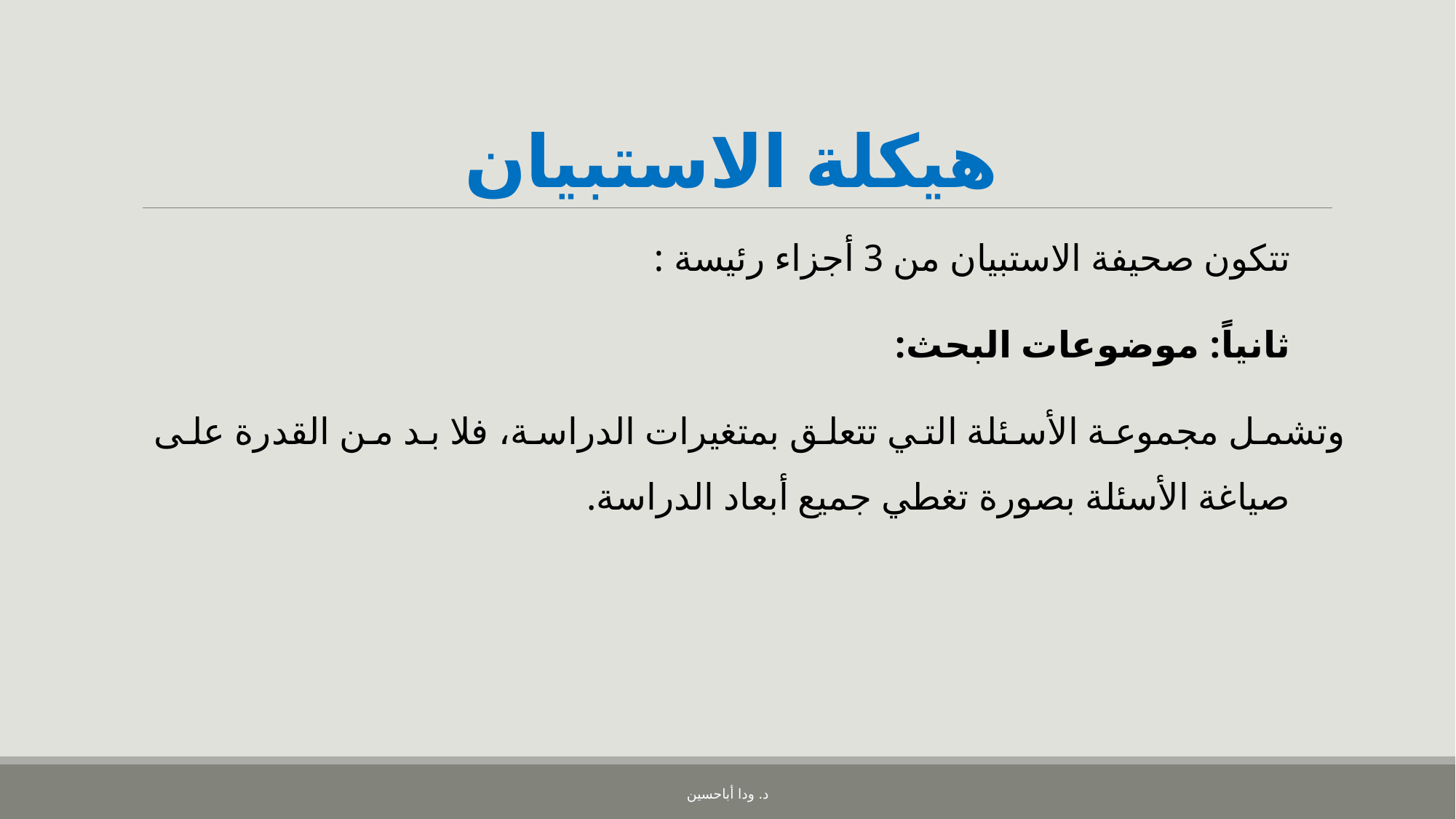

# هيكلة الاستبيان
تتكون صحيفة الاستبيان من 3 أجزاء رئيسة :
ثانياً: موضوعات البحث:
	 وتشمل مجموعة الأسئلة التي تتعلق بمتغيرات الدراسة، فلا بد من القدرة على صياغة الأسئلة بصورة تغطي جميع أبعاد الدراسة.
د. ودا أباحسين